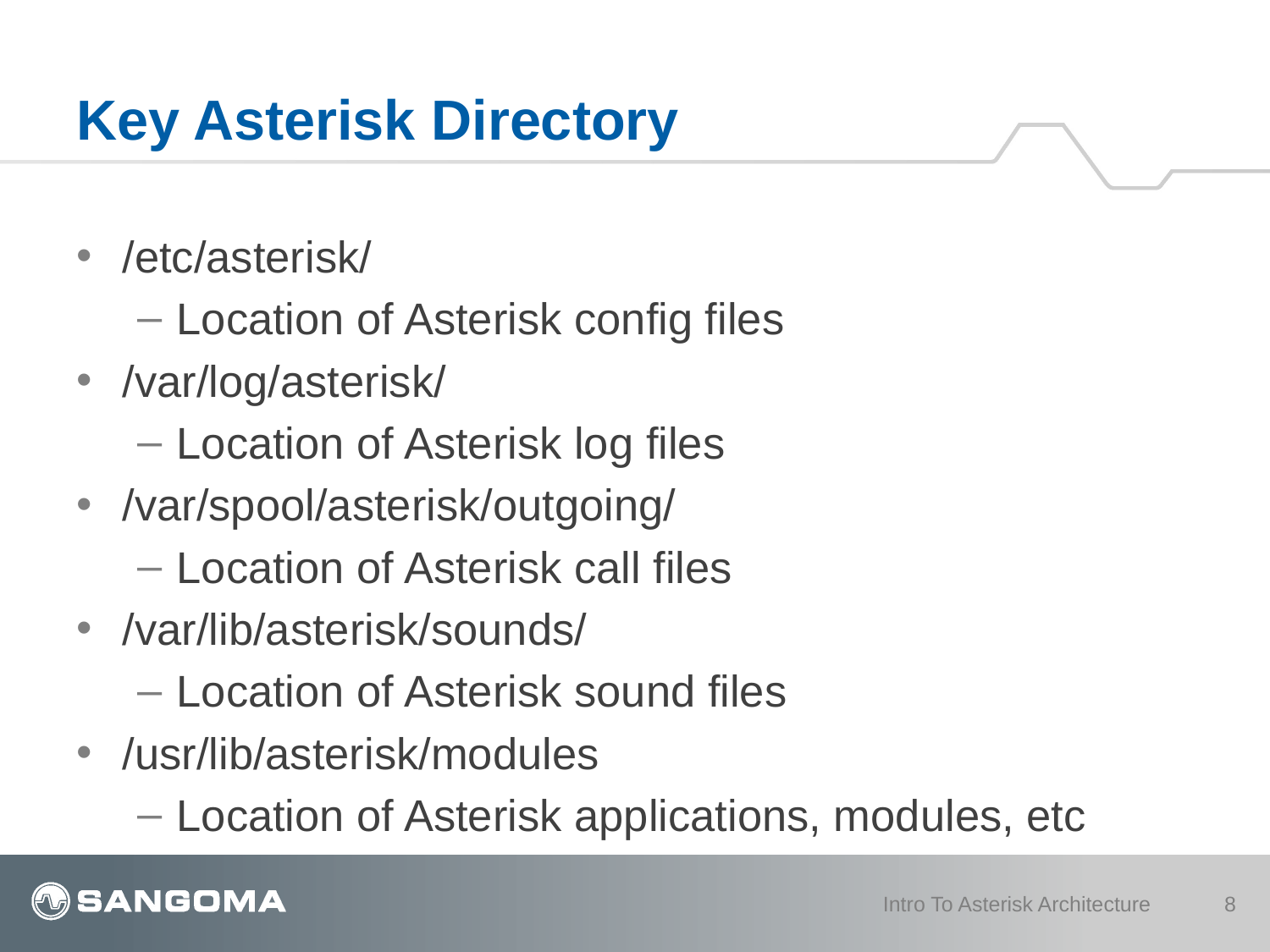

# Key Asterisk Directory
/etc/asterisk/
Location of Asterisk config files
/var/log/asterisk/
Location of Asterisk log files
/var/spool/asterisk/outgoing/
Location of Asterisk call files
/var/lib/asterisk/sounds/
Location of Asterisk sound files
/usr/lib/asterisk/modules
Location of Asterisk applications, modules, etc
Intro To Asterisk Architecture
8